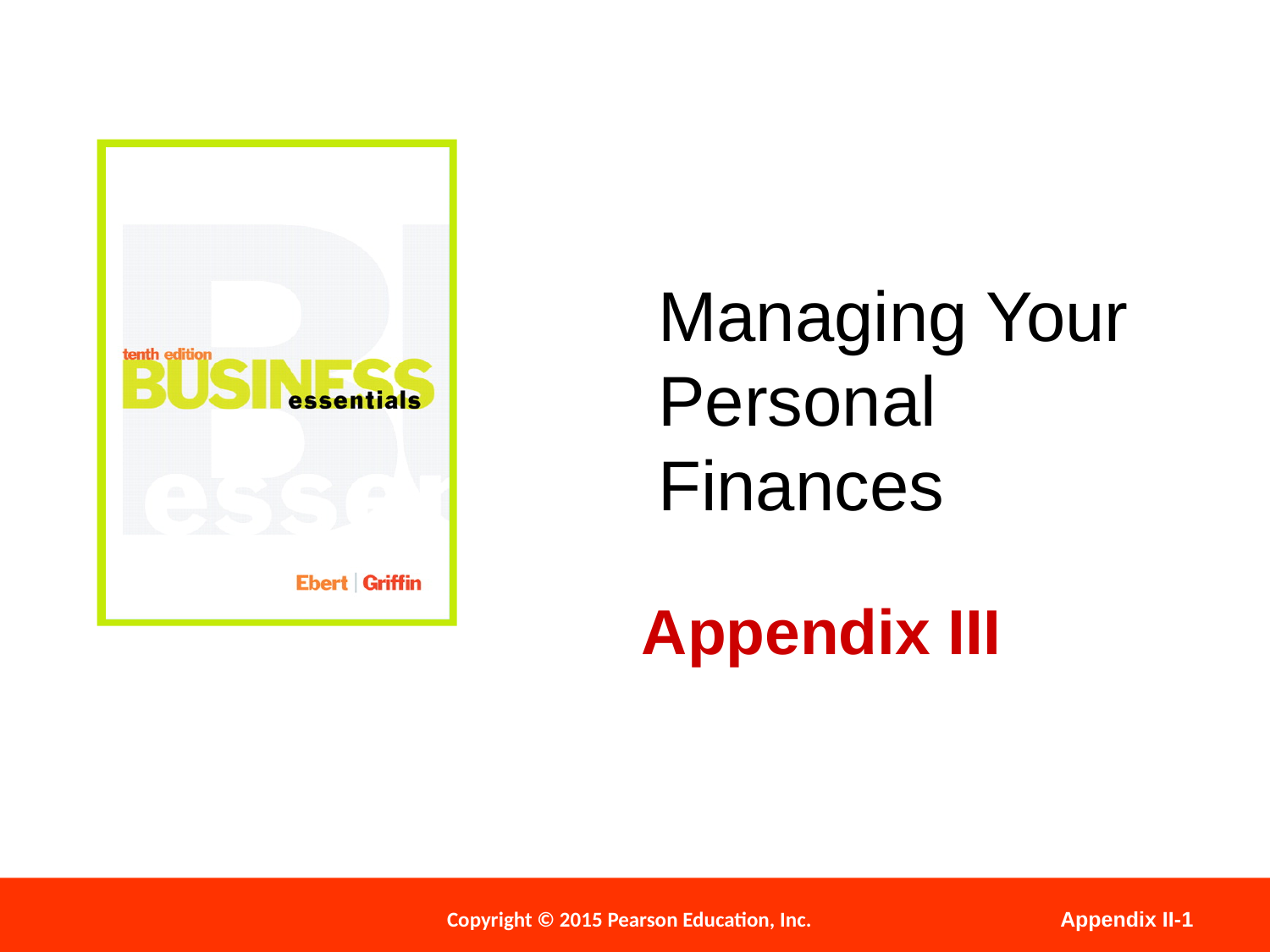

# Managing Your Personal Finances
Appendix III